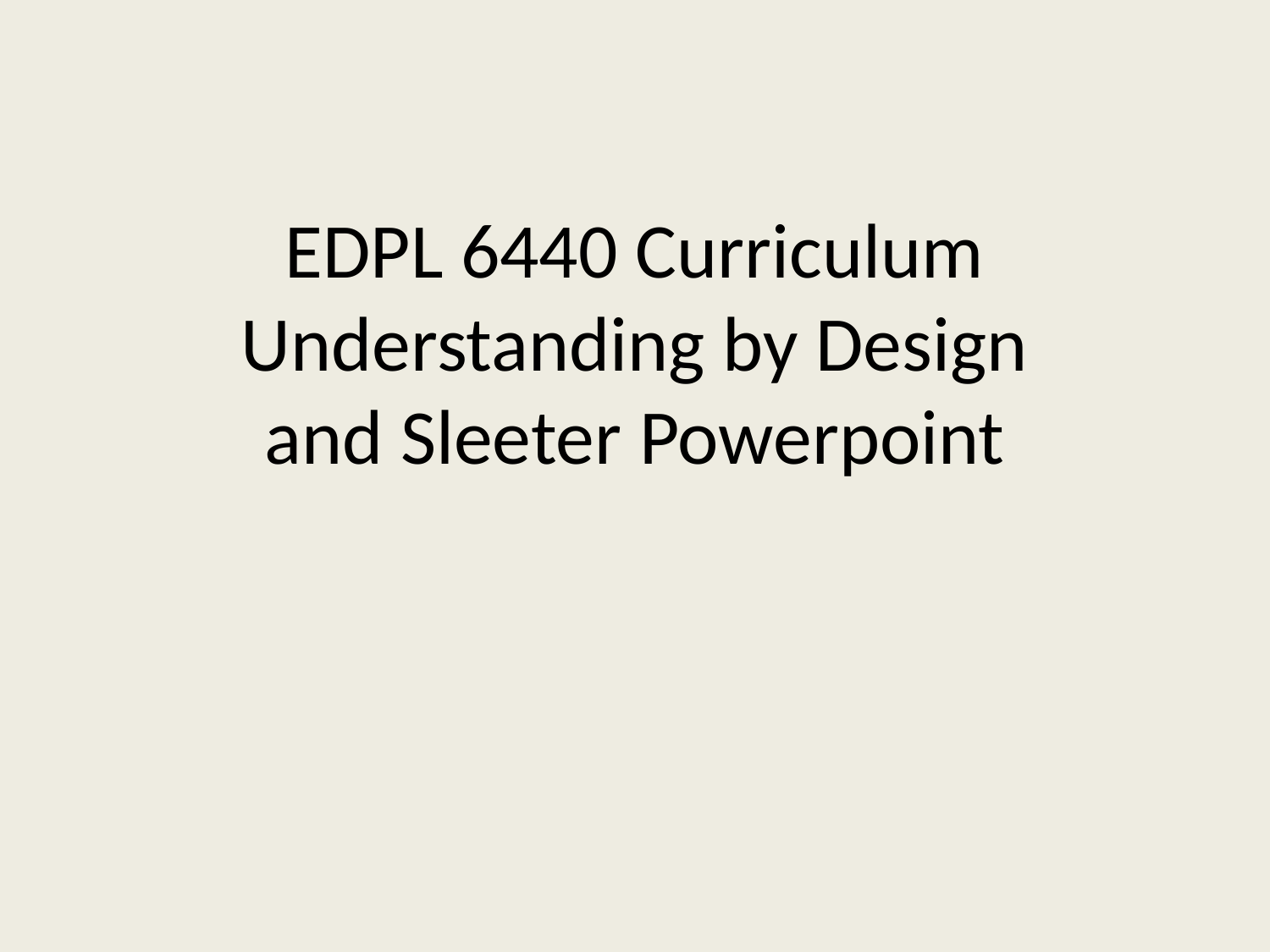

# EDPL 6440 Curriculum Understanding by Design and Sleeter Powerpoint